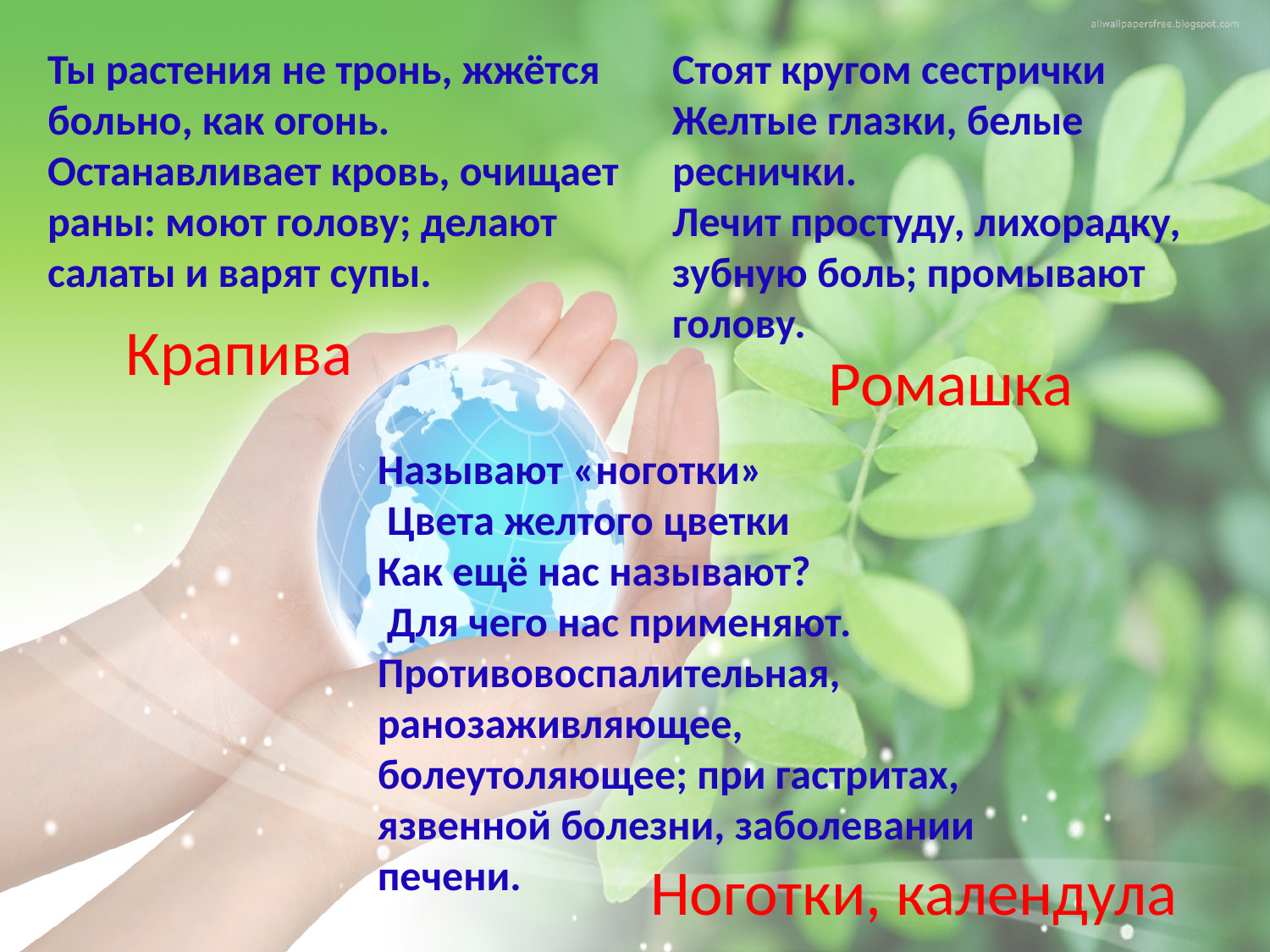

Ты растения не тронь, жжётся больно, как огонь.
Останавливает кровь, очищает раны: моют голову; делают салаты и варят супы.
Стоят кругом сестрички
Желтые глазки, белые реснички.
Лечит простуду, лихорадку, зубную боль; промывают голову.
 Крапива
Ромашка
Называют «ноготки»
 Цвета желтого цветки
Как ещё нас называют?
 Для чего нас применяют.
Противовоспалительная, ранозаживляющее, болеутоляющее; при гастритах, язвенной болезни, заболевании печени.
Ноготки, календула